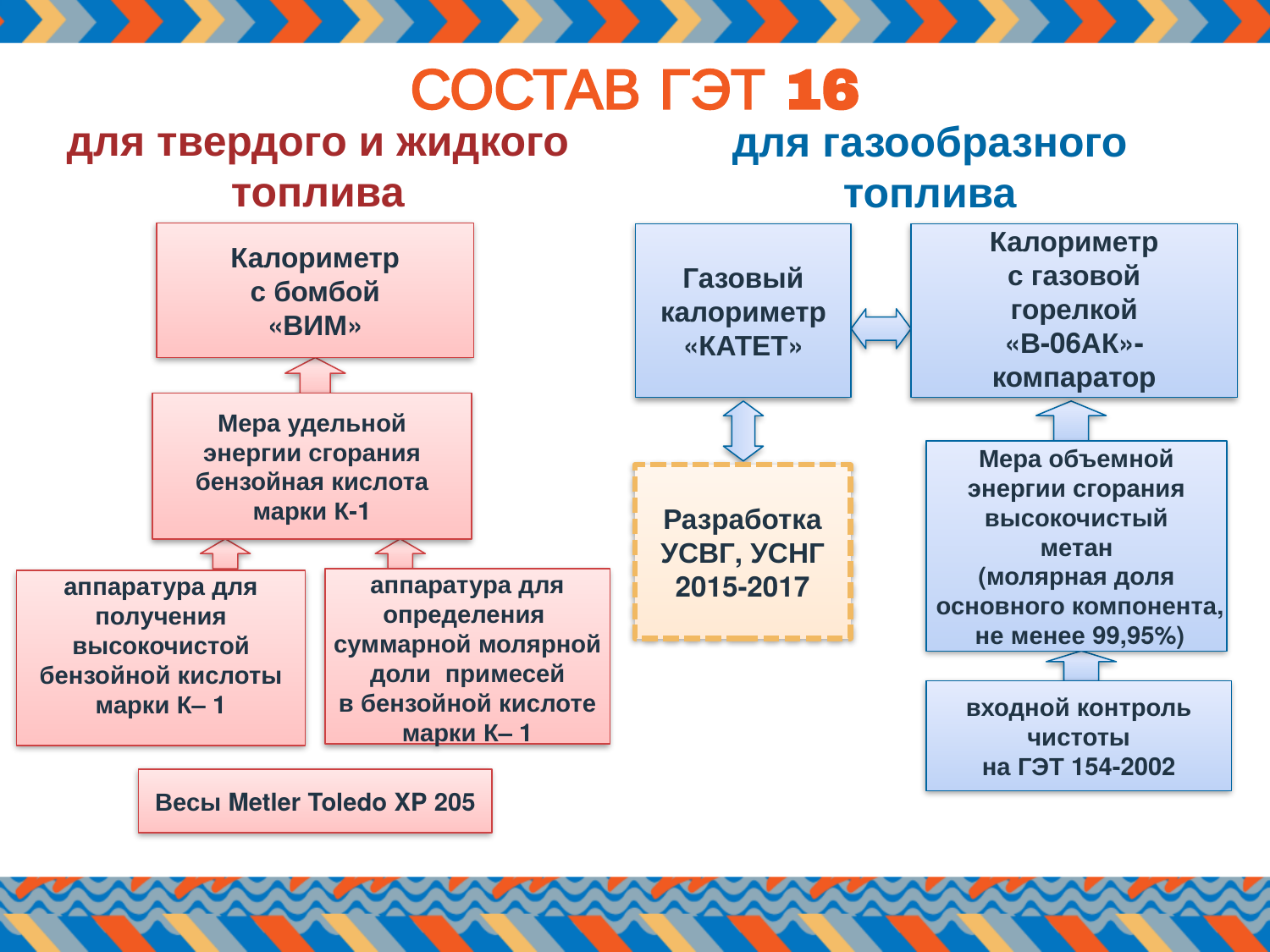

СОСТАВ ГЭТ 16
для твердого и жидкого топлива
для газообразного топлива
Калориметр
с бомбой
«ВИМ»
Газовый
калориметр
«КАТЕТ»
Калориметр
с газовой
горелкой
«В-06АК»-
компаратор

Мера удельной
энергии сгорания
бензойная кислота
марки К-1

Мера объемной
энергии сгорания
высокочистый
метан
(молярная доля
 основного компонента,
 не менее 99,95%)
Разработка
УСВГ, УСНГ
2015-2017

аппаратура для
определения
суммарной молярной
доли  примесей
в бензойной кислоте
марки К– 1
аппаратура для
получения
высокочистой
бензойной кислоты
марки К– 1

входной контроль
чистоты
на ГЭТ 154-2002
Весы Metler Toledo XP 205